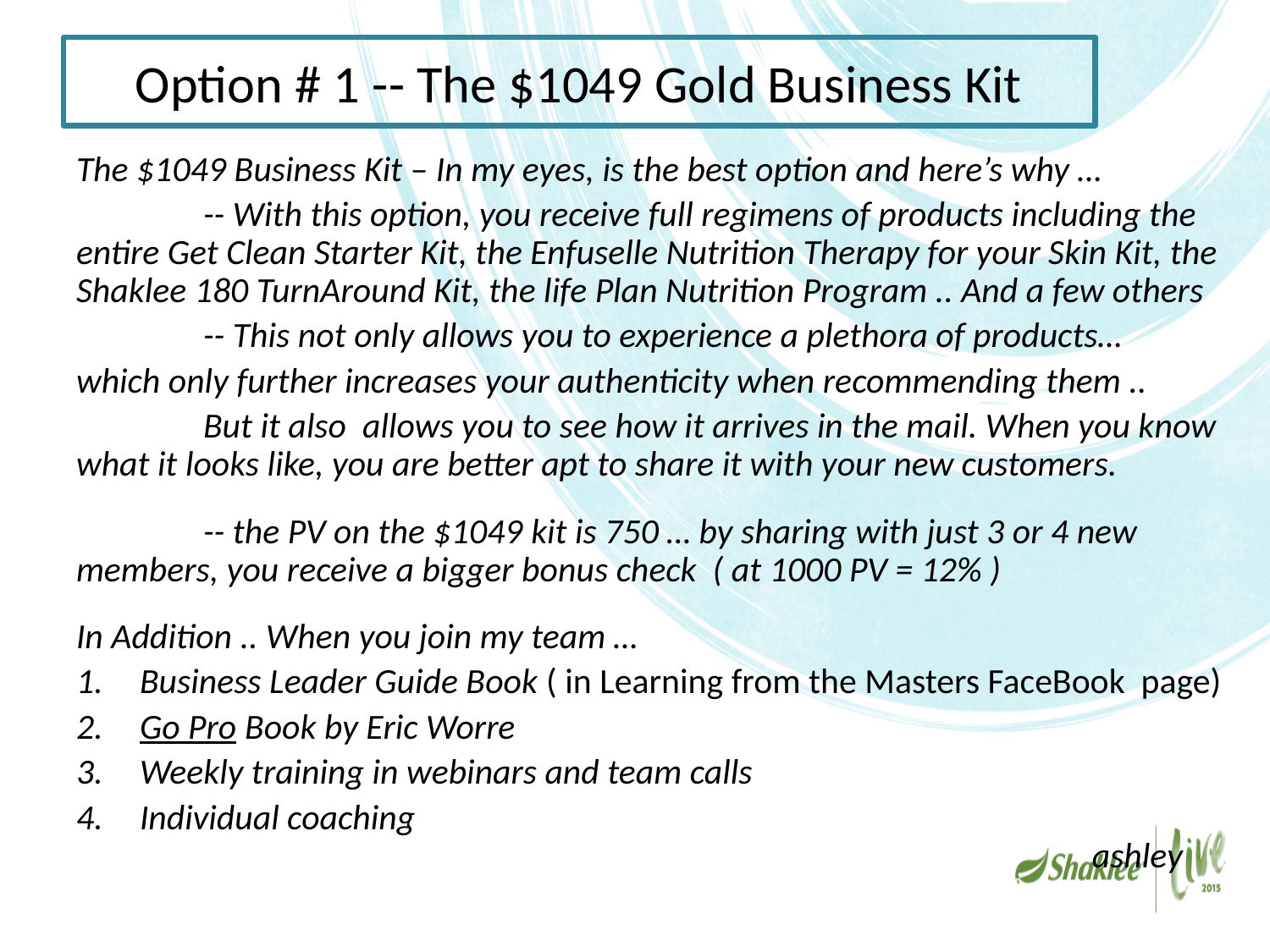

# Option # 1 -- The $1049 Gold Business Kit
The $1049 Business Kit – In my eyes, is the best option and here’s why …
	-- With this option, you receive full regimens of products including the entire Get Clean Starter Kit, the Enfuselle Nutrition Therapy for your Skin Kit, the Shaklee 180 TurnAround Kit, the life Plan Nutrition Program .. And a few others
	-- This not only allows you to experience a plethora of products…
which only further increases your authenticity when recommending them ..
	But it also  allows you to see how it arrives in the mail. When you know what it looks like, you are better apt to share it with your new customers.

	-- the PV on the $1049 kit is 750 … by sharing with just 3 or 4 new members, you receive a bigger bonus check  ( at 1000 PV = 12% )

In Addition .. When you join my team …
Business Leader Guide Book ( in Learning from the Masters FaceBook  page)
Go Pro Book by Eric Worre
Weekly training in webinars and team calls
Individual coaching 								                                                                                       ashley